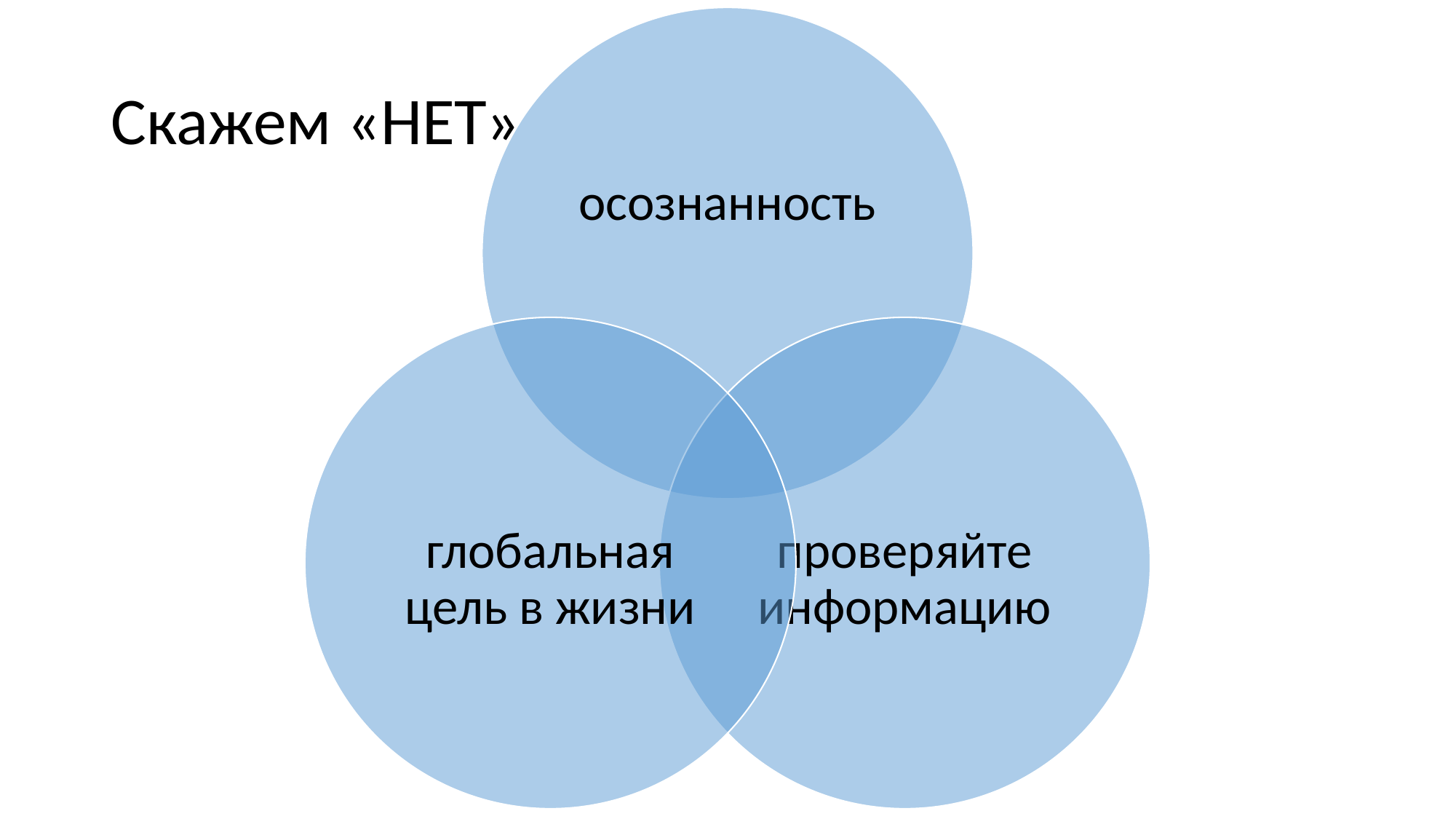

осознанность
проверяйте информацию
глобальная цель в жизни
# Скажем «НЕТ»